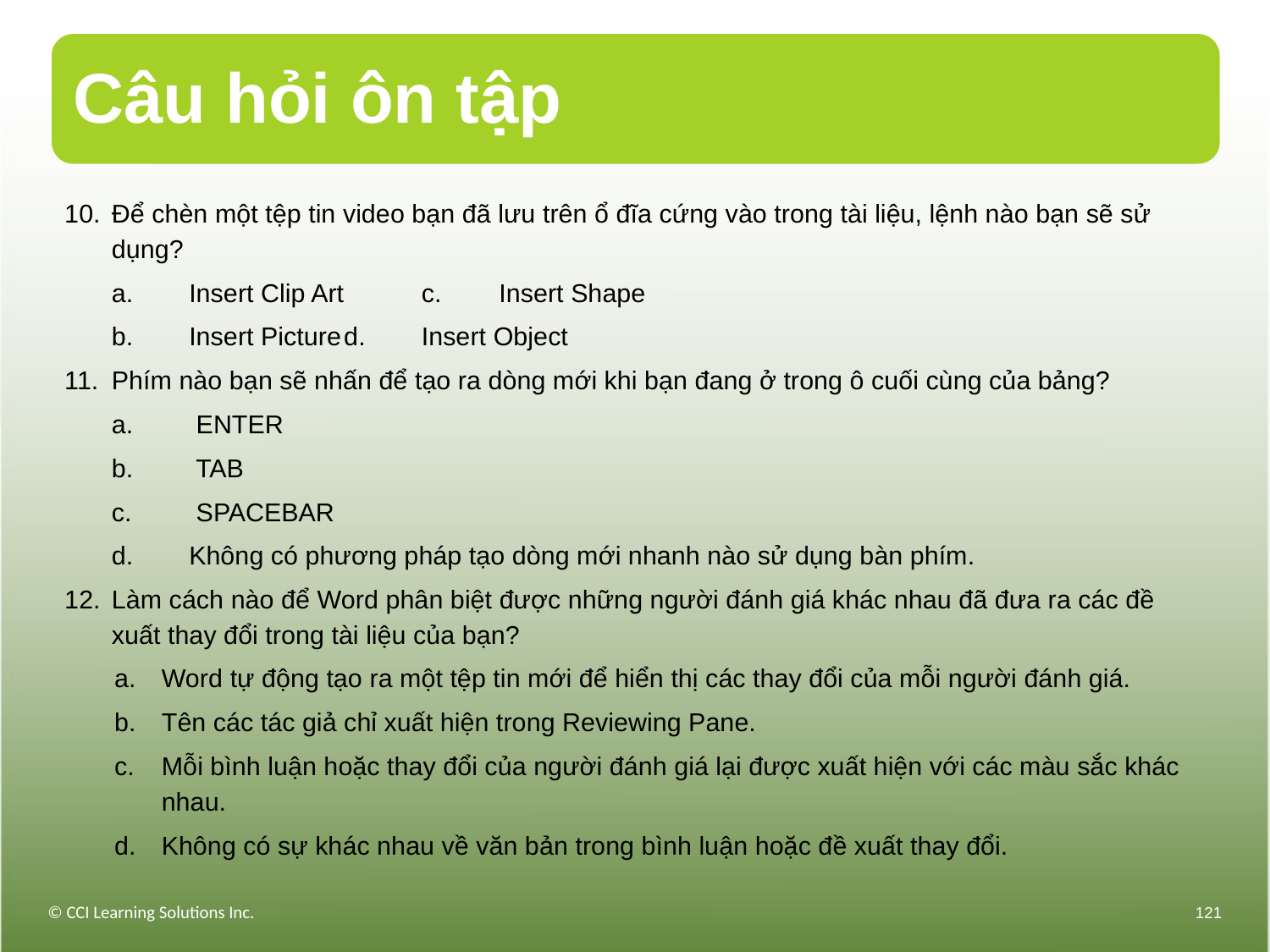

# Câu hỏi ôn tập
10.	Để chèn một tệp tin video bạn đã lưu trên ổ đĩa cứng vào trong tài liệu, lệnh nào bạn sẽ sử dụng?
	a.	Insert Clip Art	c.	Insert Shape
	b.	Insert Picture	d.	Insert Object
11.	Phím nào bạn sẽ nhấn để tạo ra dòng mới khi bạn đang ở trong ô cuối cùng của bảng?
	a.	 ENTER
	b.	 TAB
	c.	 SPACEBAR
	d.	Không có phương pháp tạo dòng mới nhanh nào sử dụng bàn phím.
12.	Làm cách nào để Word phân biệt được những người đánh giá khác nhau đã đưa ra các đề xuất thay đổi trong tài liệu của bạn?
a.	Word tự động tạo ra một tệp tin mới để hiển thị các thay đổi của mỗi người đánh giá.
b.	Tên các tác giả chỉ xuất hiện trong Reviewing Pane.
c.	Mỗi bình luận hoặc thay đổi của người đánh giá lại được xuất hiện với các màu sắc khác nhau.
d.	Không có sự khác nhau về văn bản trong bình luận hoặc đề xuất thay đổi.
© CCI Learning Solutions Inc.
121